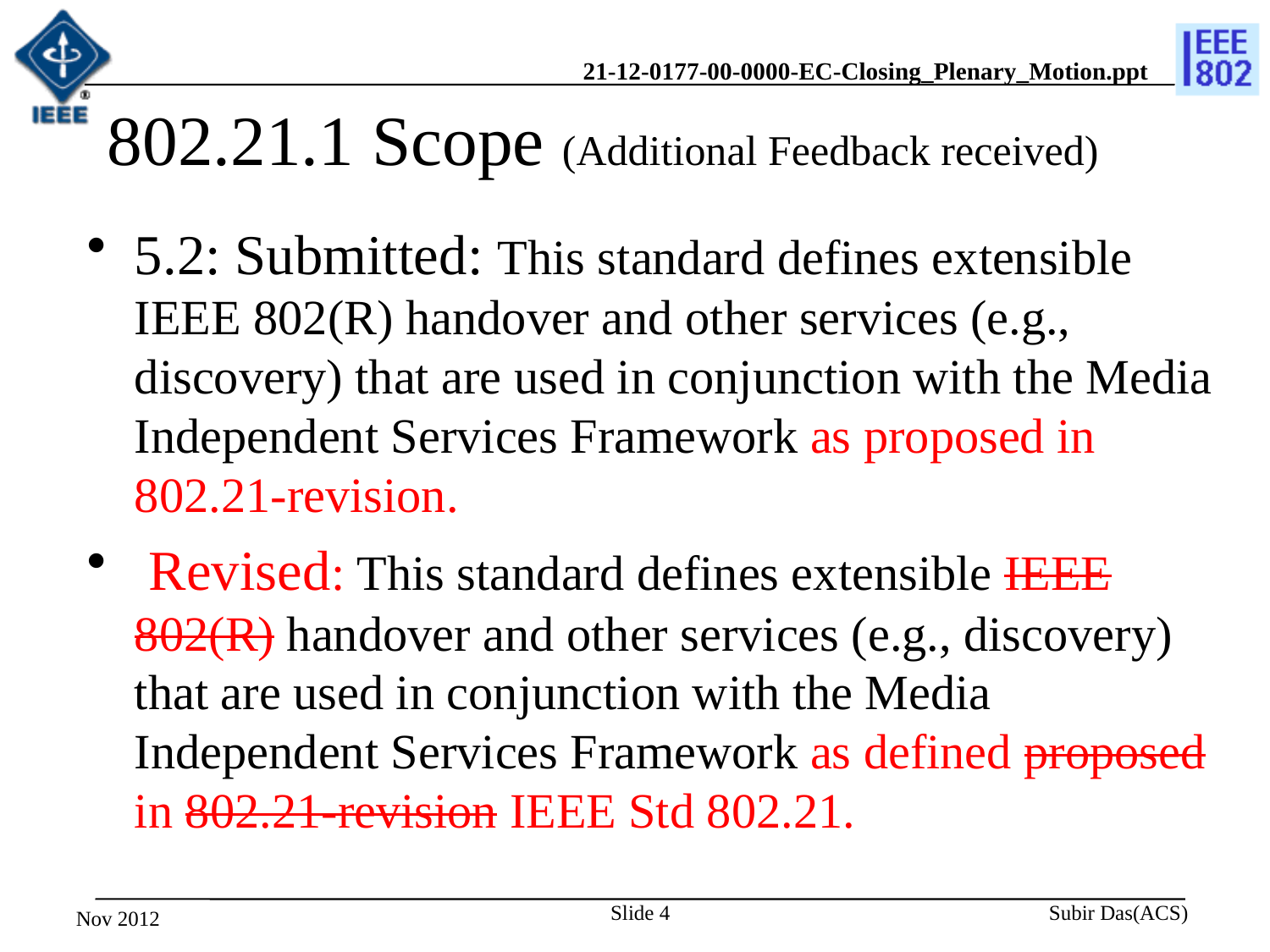

# 802.21.1 Scope (Additional Feedback received)
5.2: Submitted: This standard defines extensible IEEE 802(R) handover and other services (e.g., discovery) that are used in conjunction with the Media Independent Services Framework as proposed in 802.21-revision.
 Revised: This standard defines extensible IEEE 802(R) handover and other services (e.g., discovery) that are used in conjunction with the Media Independent Services Framework as defined proposed in 802.21-revision IEEE Std 802.21.

Slide 4
Nov 2012
Subir Das(ACS)